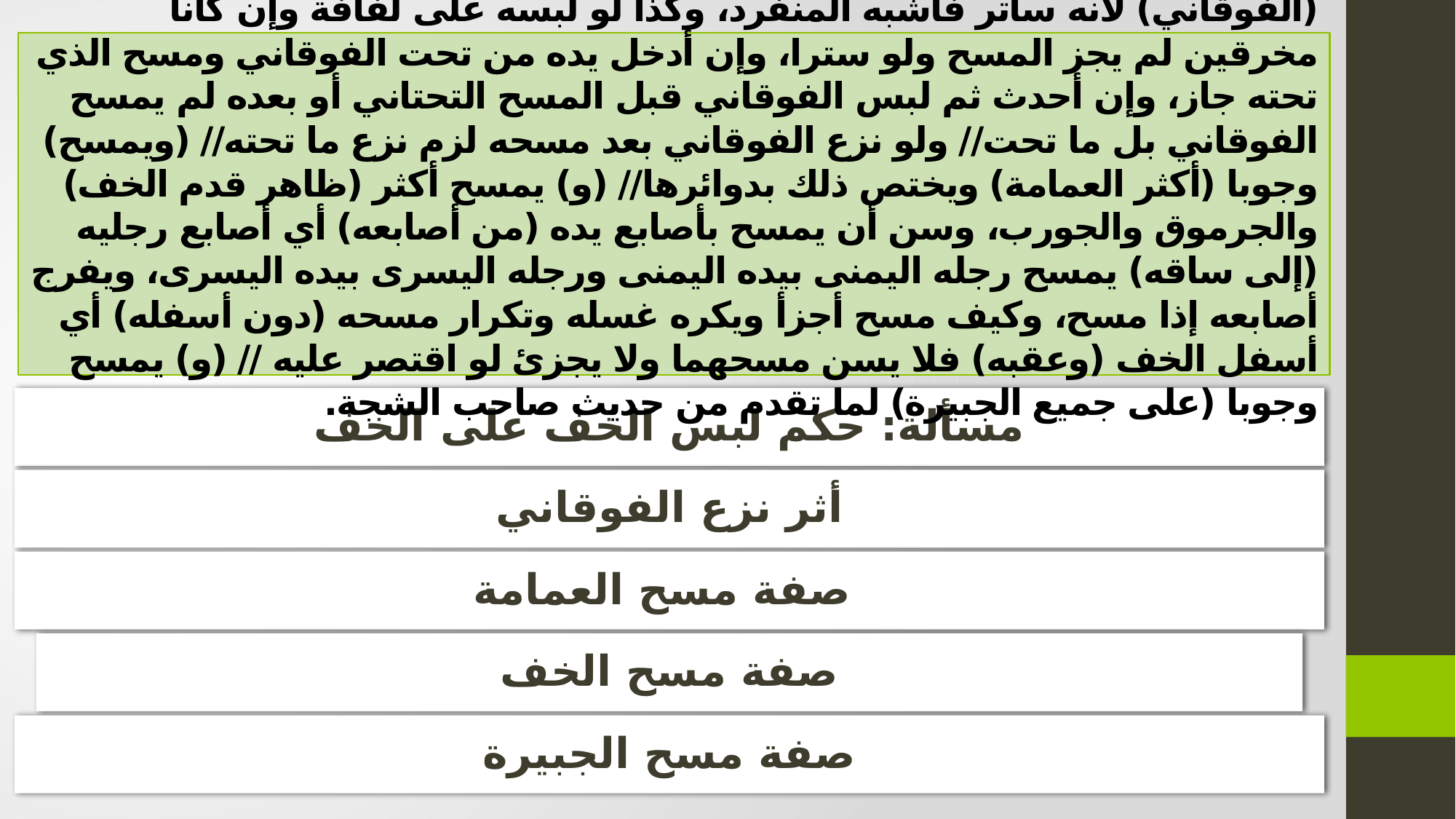

فإن لبس خفا على خف قبل الحدث) ولو مع خرق أحد الخفين (فالحكم لـ) لخف (الفوقاني) لأنه ساتر فأشبه المنفرد، وكذا لو لبسه على لفافة وإن كانا مخرقين لم يجز المسح ولو سترا، وإن أدخل يده من تحت الفوقاني ومسح الذي تحته جاز، وإن أحدث ثم لبس الفوقاني قبل المسح التحتاني أو بعده لم يمسح الفوقاني بل ما تحت// ولو نزع الفوقاني بعد مسحه لزم نزع ما تحته// (ويمسح) وجوبا (أكثر العمامة) ويختص ذلك بدوائرها// (و) يمسح أكثر (ظاهر قدم الخف) والجرموق والجورب، وسن أن يمسح بأصابع يده (من أصابعه) أي أصابع رجليه (إلى ساقه) يمسح رجله اليمنى بيده اليمنى ورجله اليسرى بيده اليسرى، ويفرج أصابعه إذا مسح، وكيف مسح أجزأ ويكره غسله وتكرار مسحه (دون أسفله) أي أسفل الخف (وعقبه) فلا يسن مسحهما ولا يجزئ لو اقتصر عليه // (و) يمسح وجوبا (على جميع الجبيرة) لما تقدم من حديث صاحب الشجة.
مسألة: حكم لبس الخف على الخف
أثر نزع الفوقاني
صفة مسح العمامة
صفة مسح الخف
صفة مسح الجبيرة